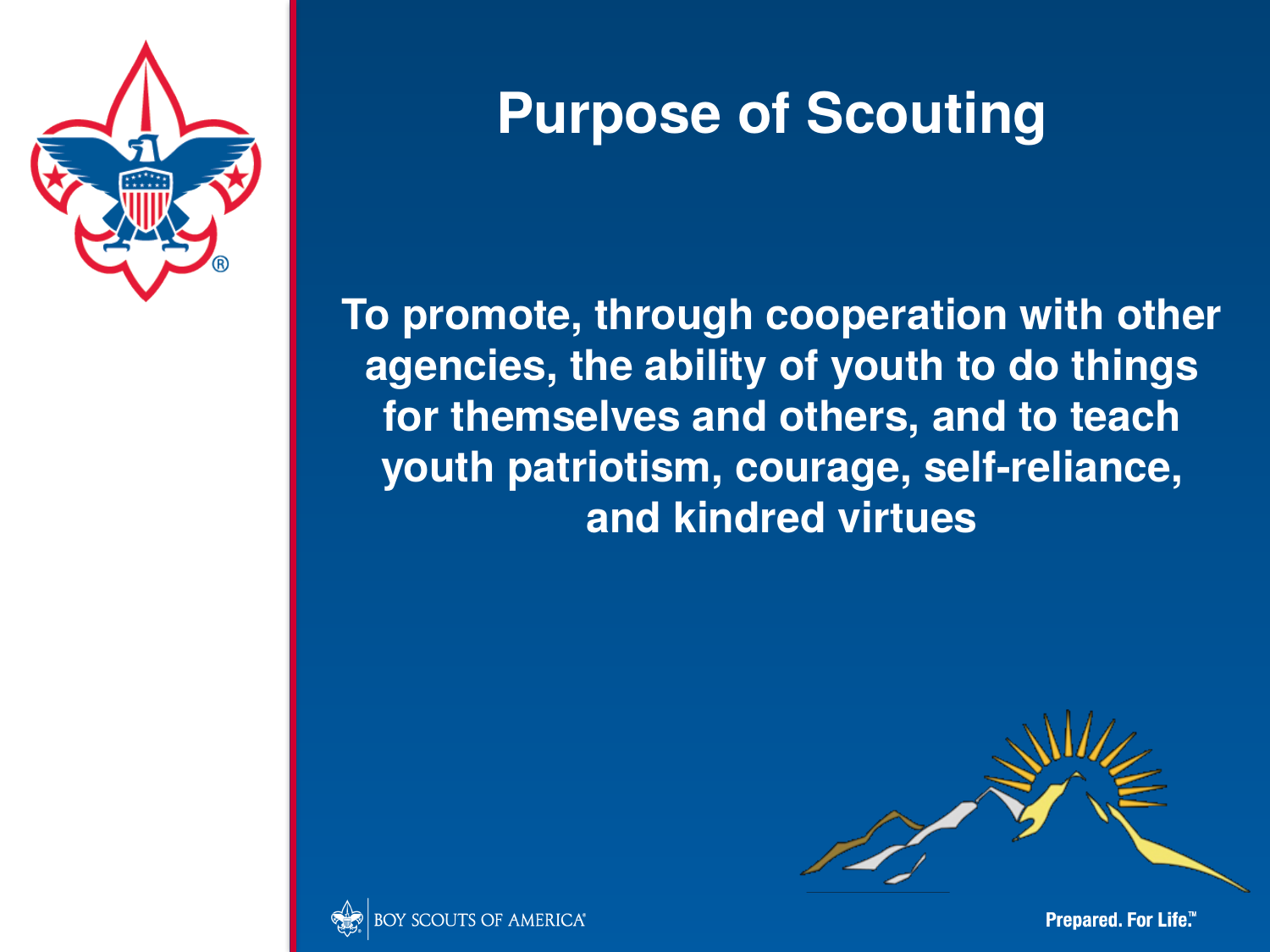

Purpose of Scouting
To promote, through cooperation with other agencies, the ability of youth to do things for themselves and others, and to teach youth patriotism, courage, self-reliance, and kindred virtues